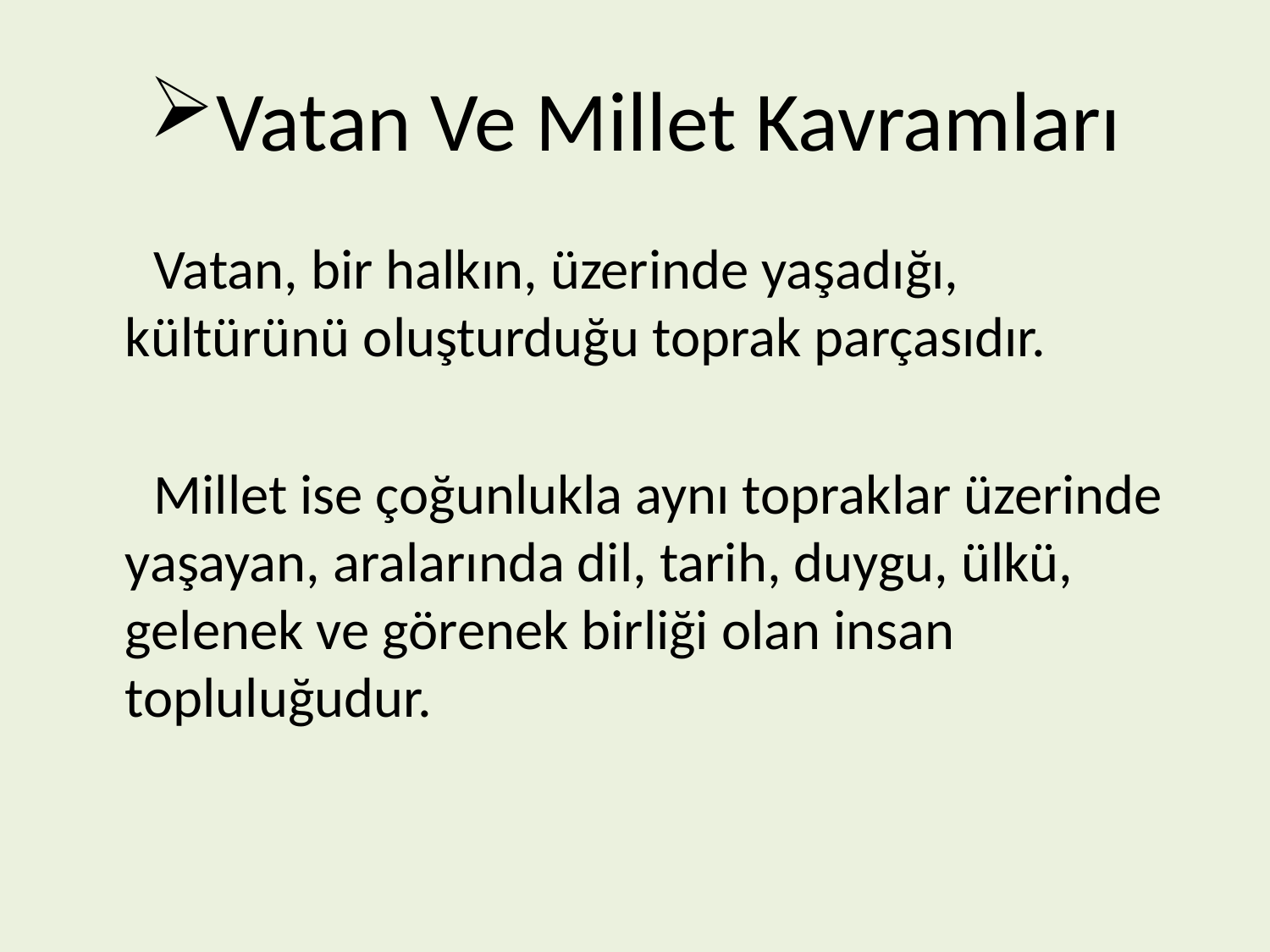

# Vatan Ve Millet Kavramları
      Vatan, bir halkın, üzerinde yaşadığı, kültürünü oluşturduğu toprak parçasıdır.

      Millet ise çoğunlukla aynı topraklar üzerinde yaşayan, aralarında dil, tarih, duygu, ülkü, gelenek ve görenek birliği olan insan topluluğudur.